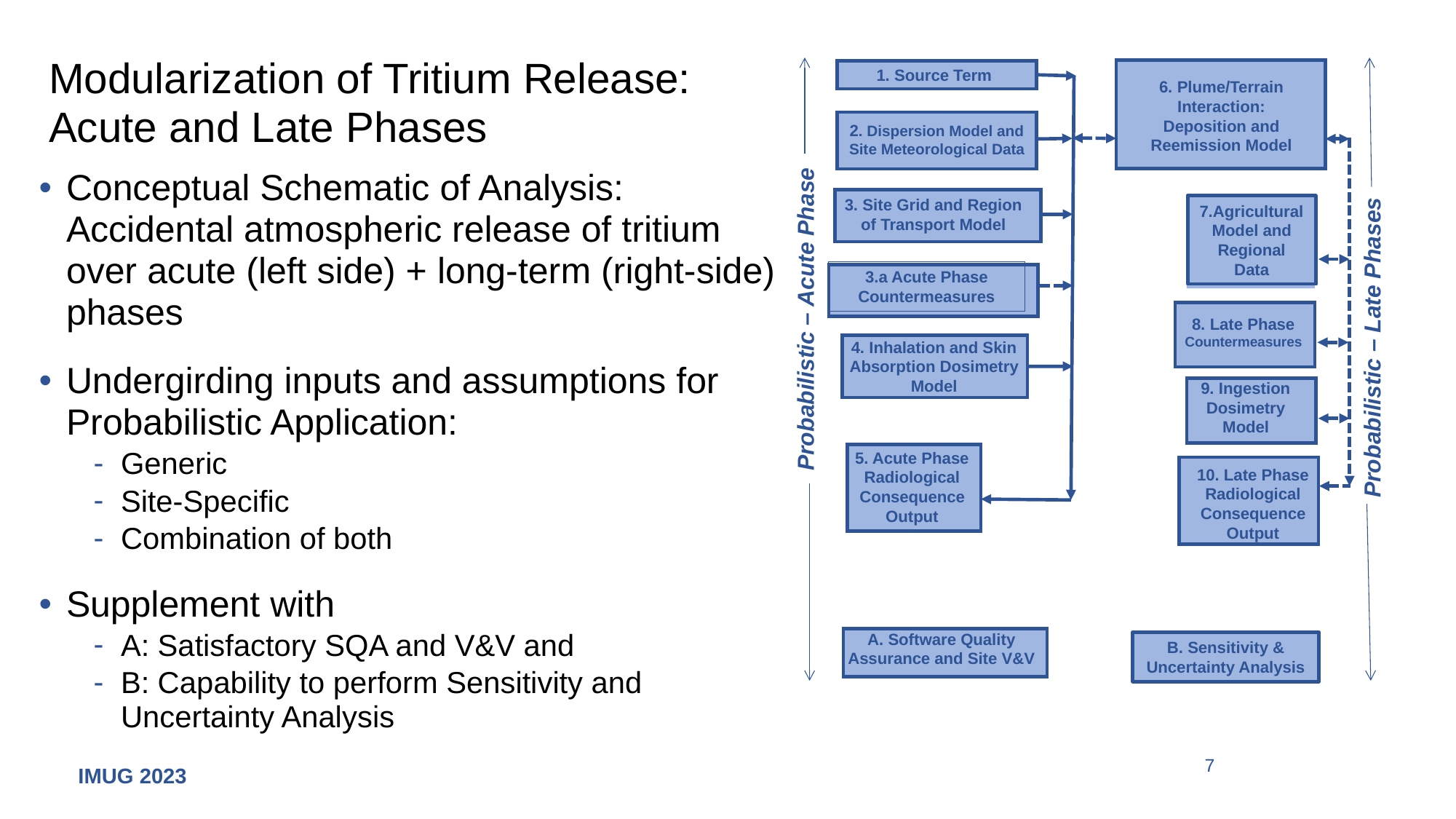

# Modularization of Tritium Release: Acute and Late Phases

1. Source Term

6. Plume/Terrain Interaction: Deposition and Reemission Model

2. Dispersion Model and Site Meteorological Data
Conceptual Schematic of Analysis: Accidental atmospheric release of tritium over acute (left side) + long-term (right-side) phases
Undergirding inputs and assumptions for Probabilistic Application:
Generic
Site-Specific
Combination of both
Supplement with
A: Satisfactory SQA and V&V and
B: Capability to perform Sensitivity and Uncertainty Analysis

3. Site Grid and Region of Transport Model

7.Agricultural Model and Regional Data
7.Agricultural Model and Regional Data
3.a Acute Phase Countermeasures

Probabilistic – Acute Phase

8. Late Phase Countermeasures
Probabilistic – Late Phases
4. Inhalation and Skin Absorption Dosimetry Model

9. Ingestion Dosimetry Model

5. Acute Phase Radiological Consequence
Output

10. Late Phase Radiological Consequence
Output
A. Software Quality Assurance and Site V&V

B. Sensitivity & Uncertainty Analysis
7
IMUG 2023